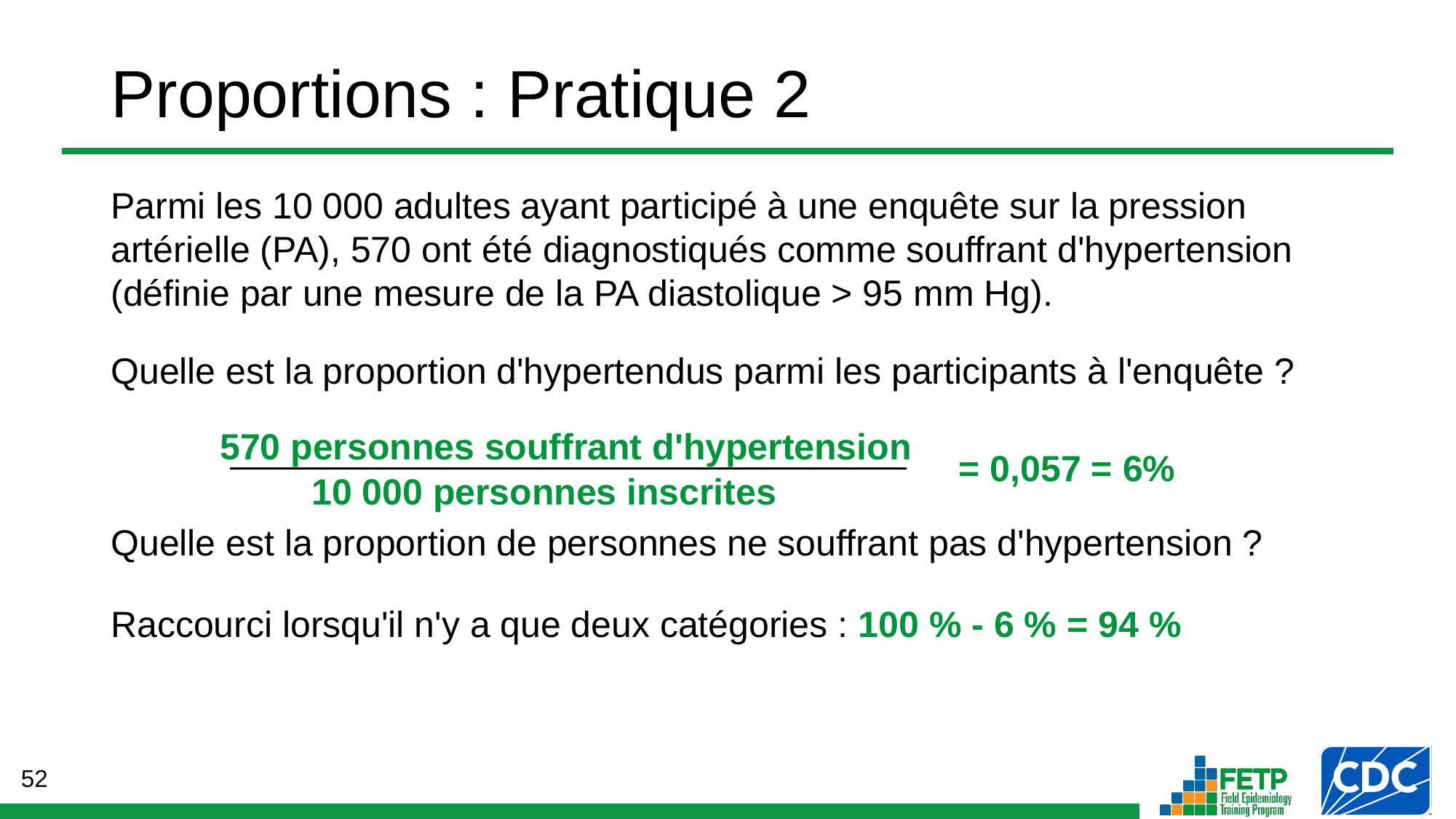

# Proportions : Pratique 2
Parmi les 10 000 adultes ayant participé à une enquête sur la pression artérielle (PA), 570 ont été diagnostiqués comme souffrant d'hypertension (définie par une mesure de la PA diastolique > 95 mm Hg).
Quelle est la proportion d'hypertendus parmi les participants à l'enquête ?
	570 personnes souffrant d'hypertension
	         10 000 personnes inscrites
Quelle est la proportion de personnes ne souffrant pas d'hypertension ?
	9 430 personnes non hypertendues = 0,943
                 10 000 personnes inscrites
= 0,057 = 6%
= 94.3 %
Raccourci lorsqu'il n'y a que deux catégories : 100 % - 6 % = 94 %